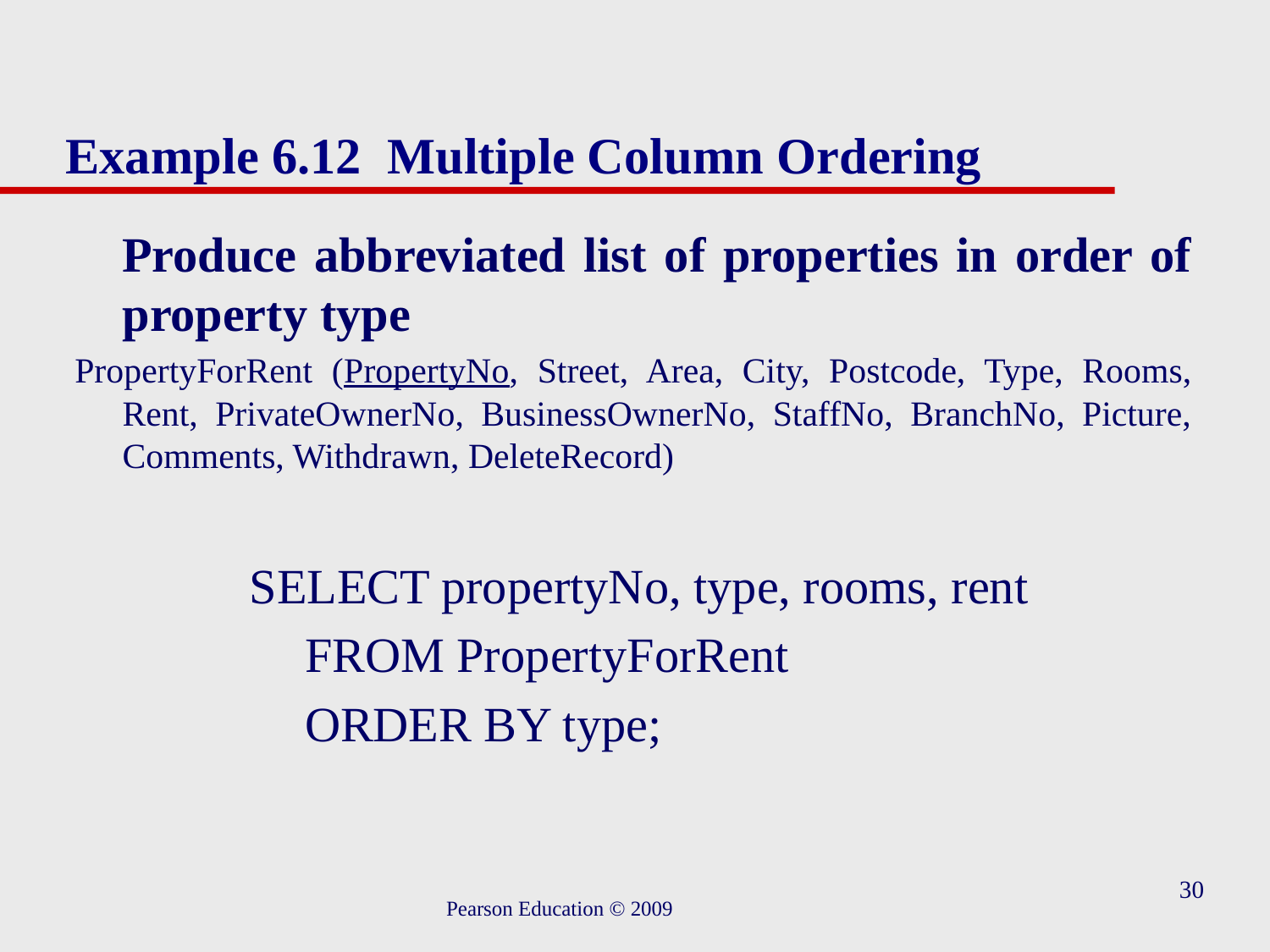

# Example 6.12  Multiple Column Ordering
	Produce abbreviated list of properties in order of property type
PropertyForRent (PropertyNo, Street, Area, City, Postcode, Type, Rooms, Rent, PrivateOwnerNo, BusinessOwnerNo, StaffNo, BranchNo, Picture, Comments, Withdrawn, DeleteRecord)

		SELECT propertyNo, type, rooms, rent
		FROM PropertyForRent
		ORDER BY type;
30
Pearson Education © 2009